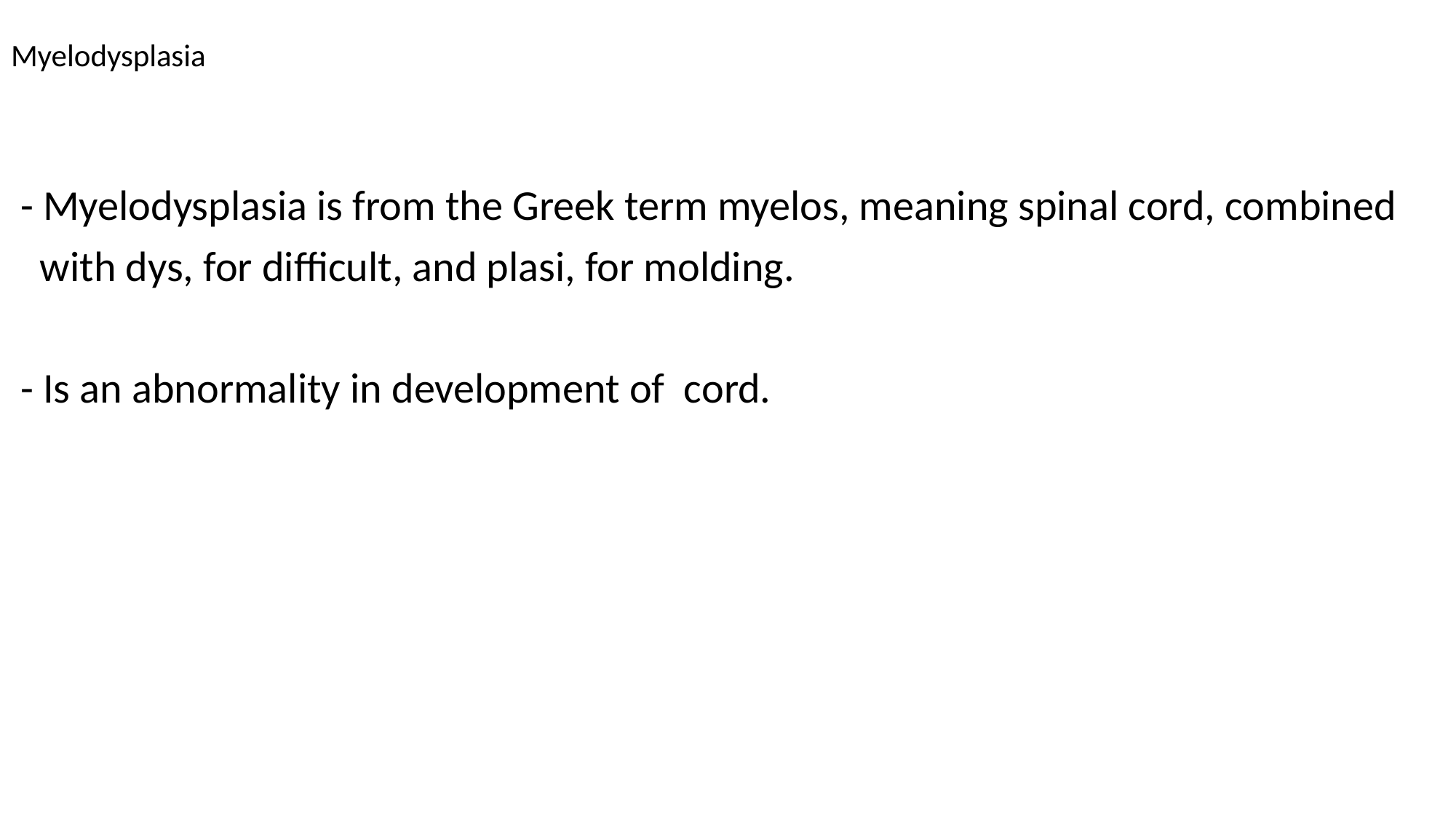

# Myelodysplasia

 - Myelodysplasia is from the Greek term myelos, meaning spinal cord, combined
   with dys, for difficult, and plasi, for molding.

 - Is an abnormality in development of  cord.